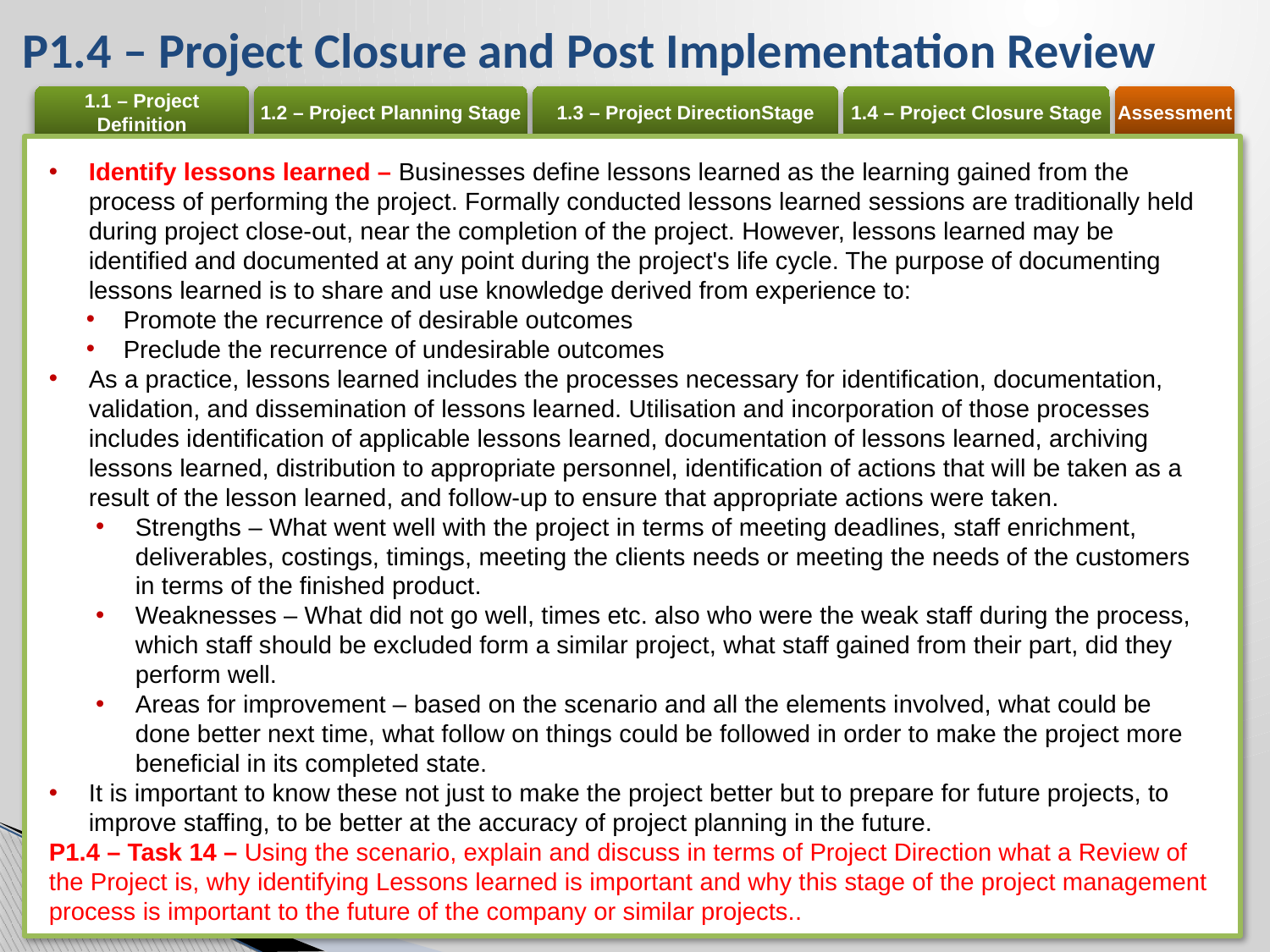

# P1.4 – Project Closure and Post Implementation Review
Identify lessons learned – Businesses define lessons learned as the learning gained from the process of performing the project. Formally conducted lessons learned sessions are traditionally held during project close-out, near the completion of the project. However, lessons learned may be identified and documented at any point during the project's life cycle. The purpose of documenting lessons learned is to share and use knowledge derived from experience to:
Promote the recurrence of desirable outcomes
Preclude the recurrence of undesirable outcomes
As a practice, lessons learned includes the processes necessary for identification, documentation, validation, and dissemination of lessons learned. Utilisation and incorporation of those processes includes identification of applicable lessons learned, documentation of lessons learned, archiving lessons learned, distribution to appropriate personnel, identification of actions that will be taken as a result of the lesson learned, and follow-up to ensure that appropriate actions were taken.
Strengths – What went well with the project in terms of meeting deadlines, staff enrichment, deliverables, costings, timings, meeting the clients needs or meeting the needs of the customers in terms of the finished product.
Weaknesses – What did not go well, times etc. also who were the weak staff during the process, which staff should be excluded form a similar project, what staff gained from their part, did they perform well.
Areas for improvement – based on the scenario and all the elements involved, what could be done better next time, what follow on things could be followed in order to make the project more beneficial in its completed state.
It is important to know these not just to make the project better but to prepare for future projects, to improve staffing, to be better at the accuracy of project planning in the future.
P1.4 – Task 14 – Using the scenario, explain and discuss in terms of Project Direction what a Review of the Project is, why identifying Lessons learned is important and why this stage of the project management process is important to the future of the company or similar projects..